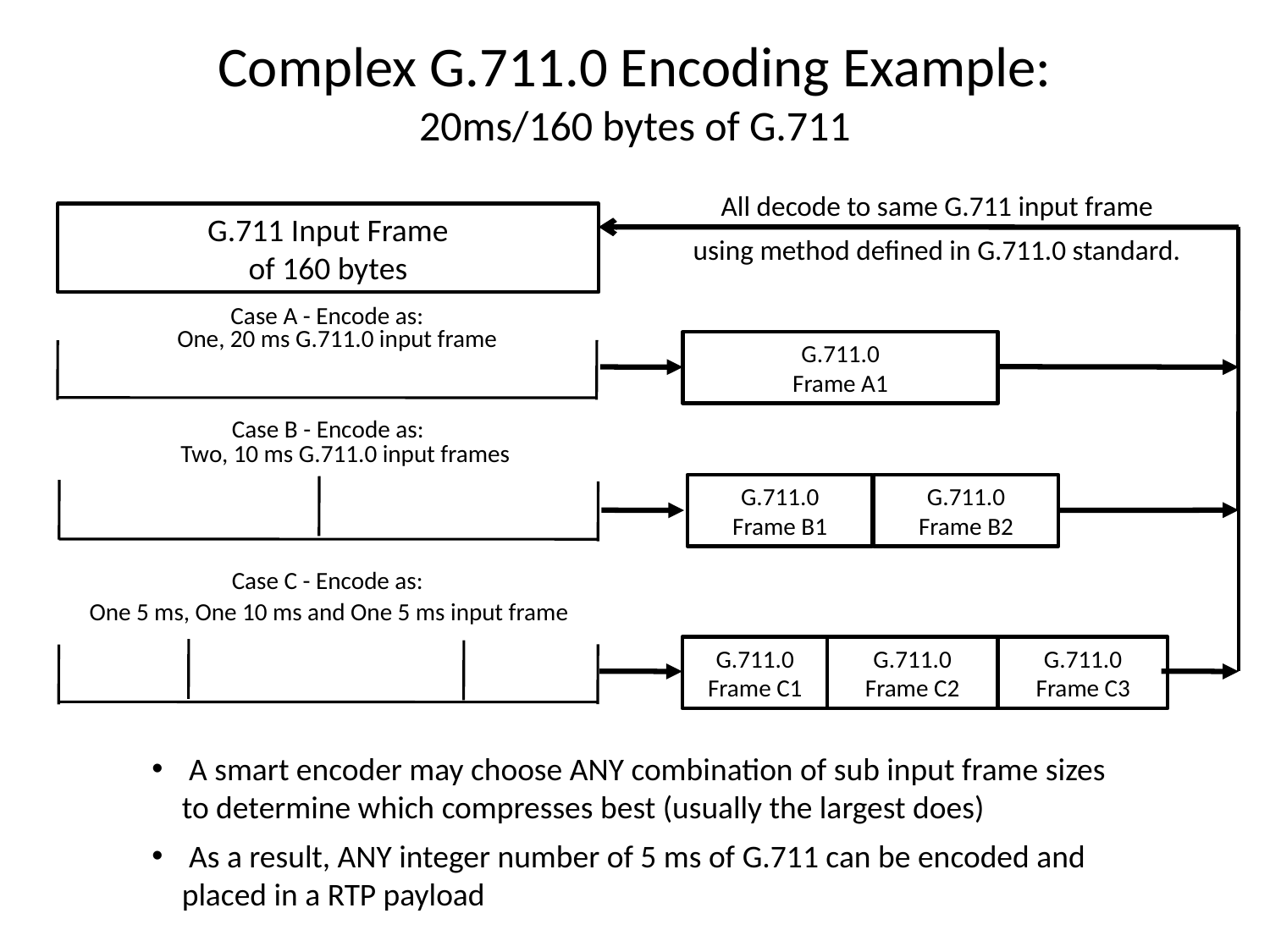

# Complex G.711.0 Encoding Example: 20ms/160 bytes of G.711
All decode to same G.711 input frame
using method defined in G.711.0 standard.
G.711 Input Frame
of 160 bytes
Case A - Encode as:
One, 20 ms G.711.0 input frame
G.711.0
Frame A1
Case B - Encode as:
Two, 10 ms G.711.0 input frames
G.711.0
Frame B1
G.711.0
Frame B2
Case C - Encode as:
One 5 ms, One 10 ms and One 5 ms input frame
G.711.0
Frame C1
G.711.0
Frame C2
G.711.0
Frame C3
 A smart encoder may choose ANY combination of sub input frame sizes
to determine which compresses best (usually the largest does)
 As a result, ANY integer number of 5 ms of G.711 can be encoded and
placed in a RTP payload